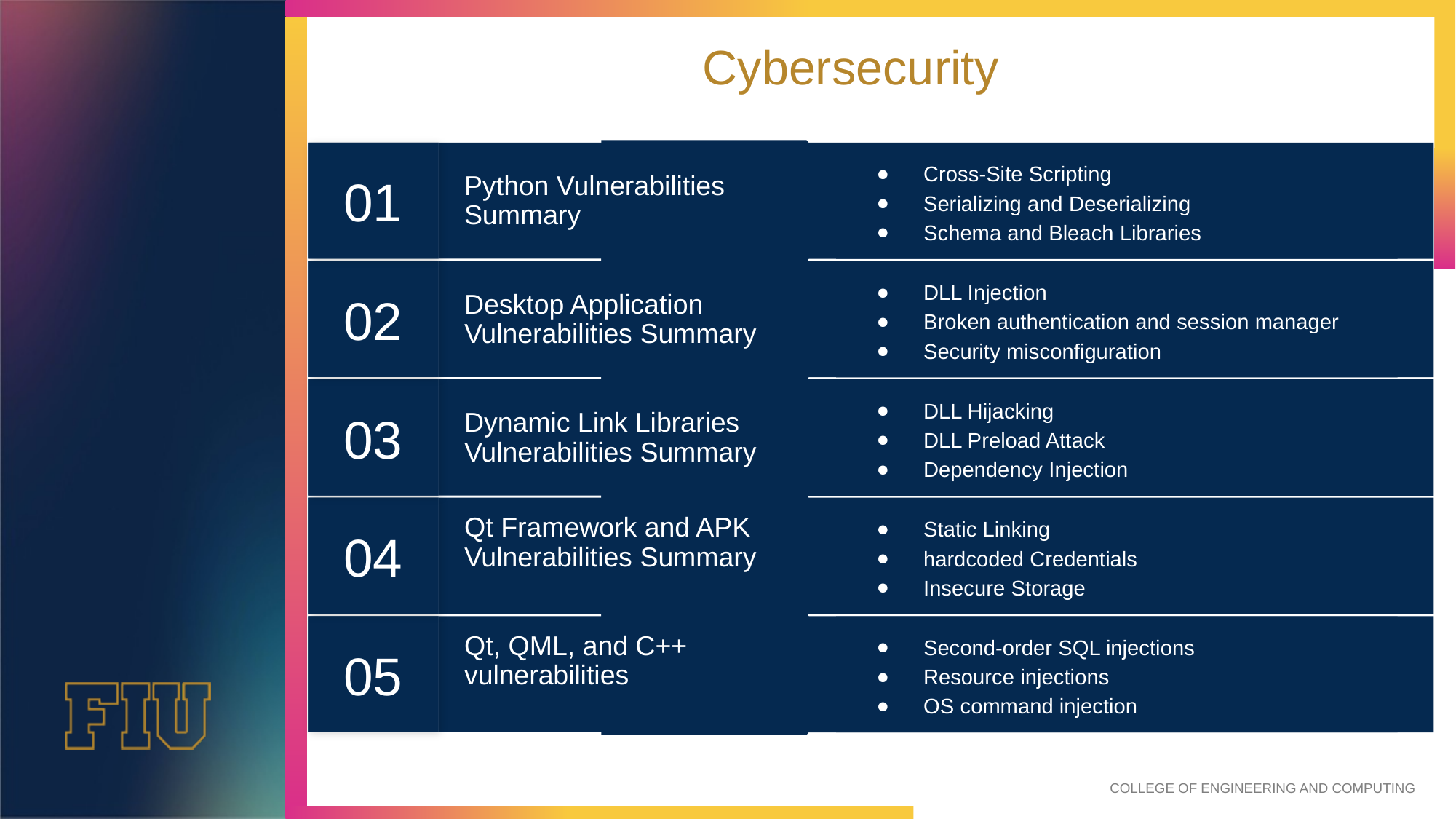

# Cybersecurity

01

Cross-Site Scripting
Serializing and Deserializing
Schema and Bleach Libraries
Python Vulnerabilities Summary

02

DLL Injection
Broken authentication and session manager
Security misconfiguration
Desktop Application Vulnerabilities Summary

03

DLL Hijacking
DLL Preload Attack
Dependency Injection
Dynamic Link Libraries Vulnerabilities Summary

04

Static Linking
hardcoded Credentials
Insecure Storage
Qt Framework and APK Vulnerabilities Summary

05

Second-order SQL injections
Resource injections
OS command injection
Qt, QML, and C++ vulnerabilities